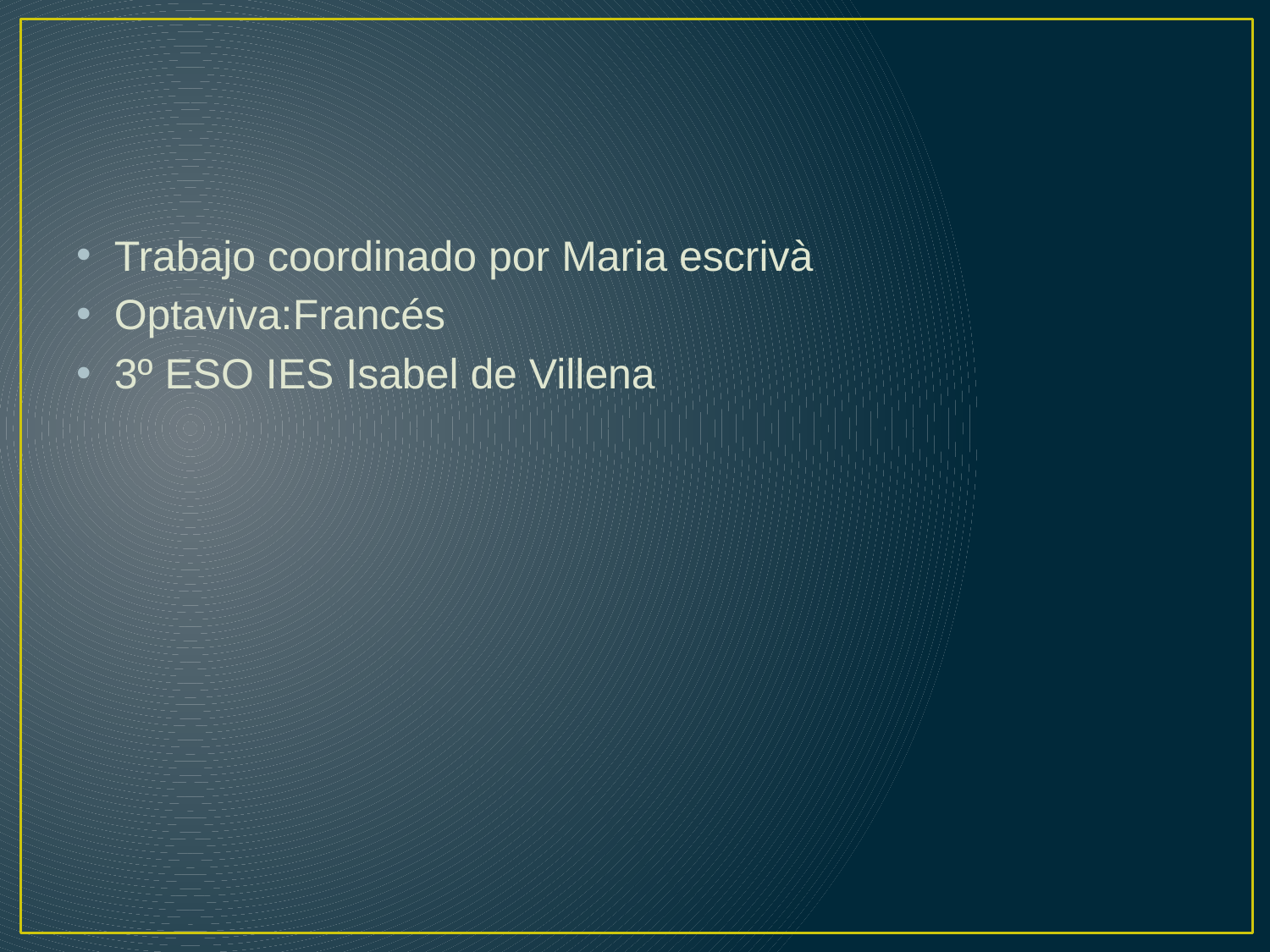

#
Trabajo coordinado por Maria escrivà
Optaviva:Francés
3º ESO IES Isabel de Villena